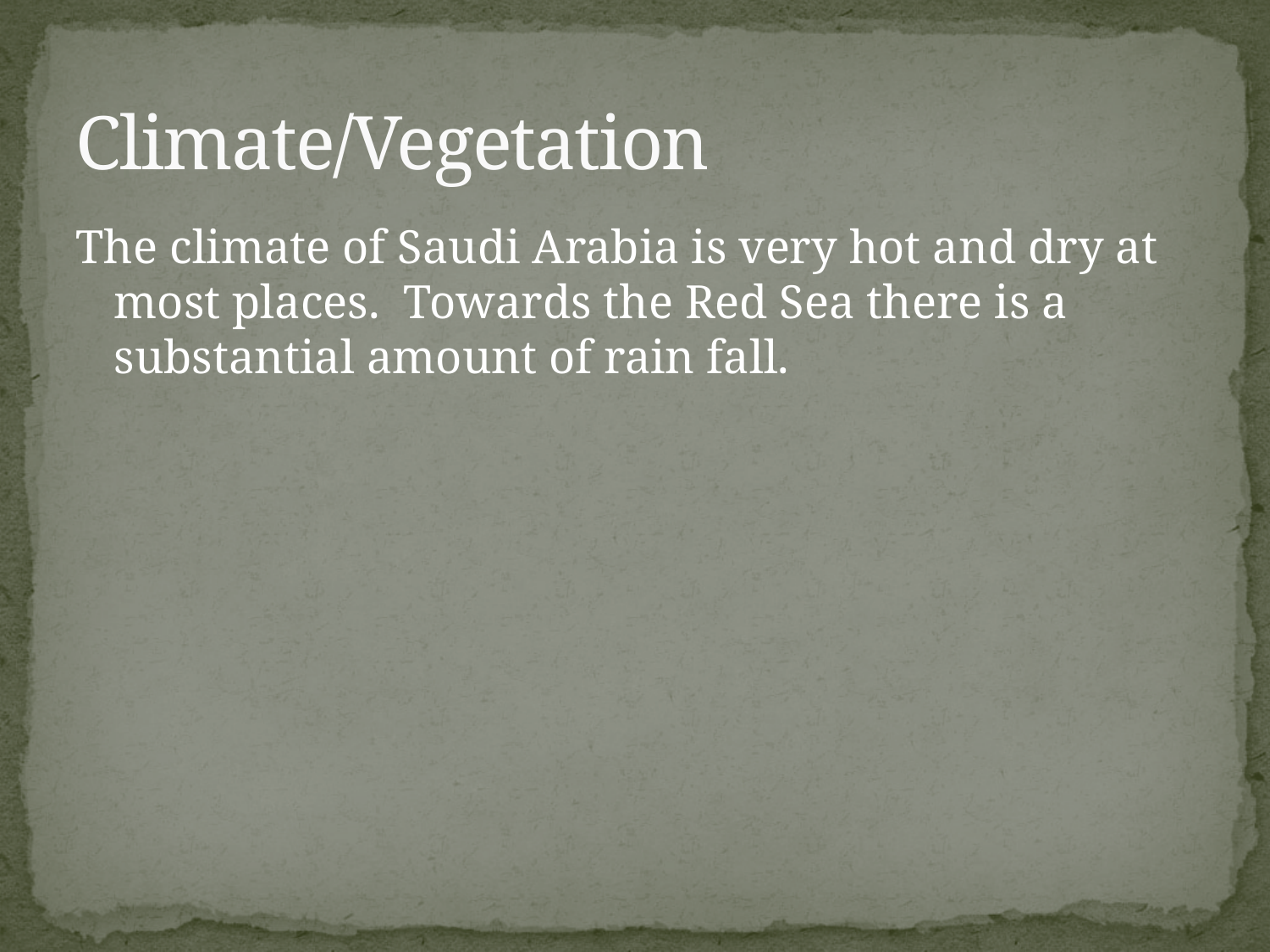

# Climate/Vegetation
The climate of Saudi Arabia is very hot and dry at most places.  Towards the Red Sea there is a substantial amount of rain fall.